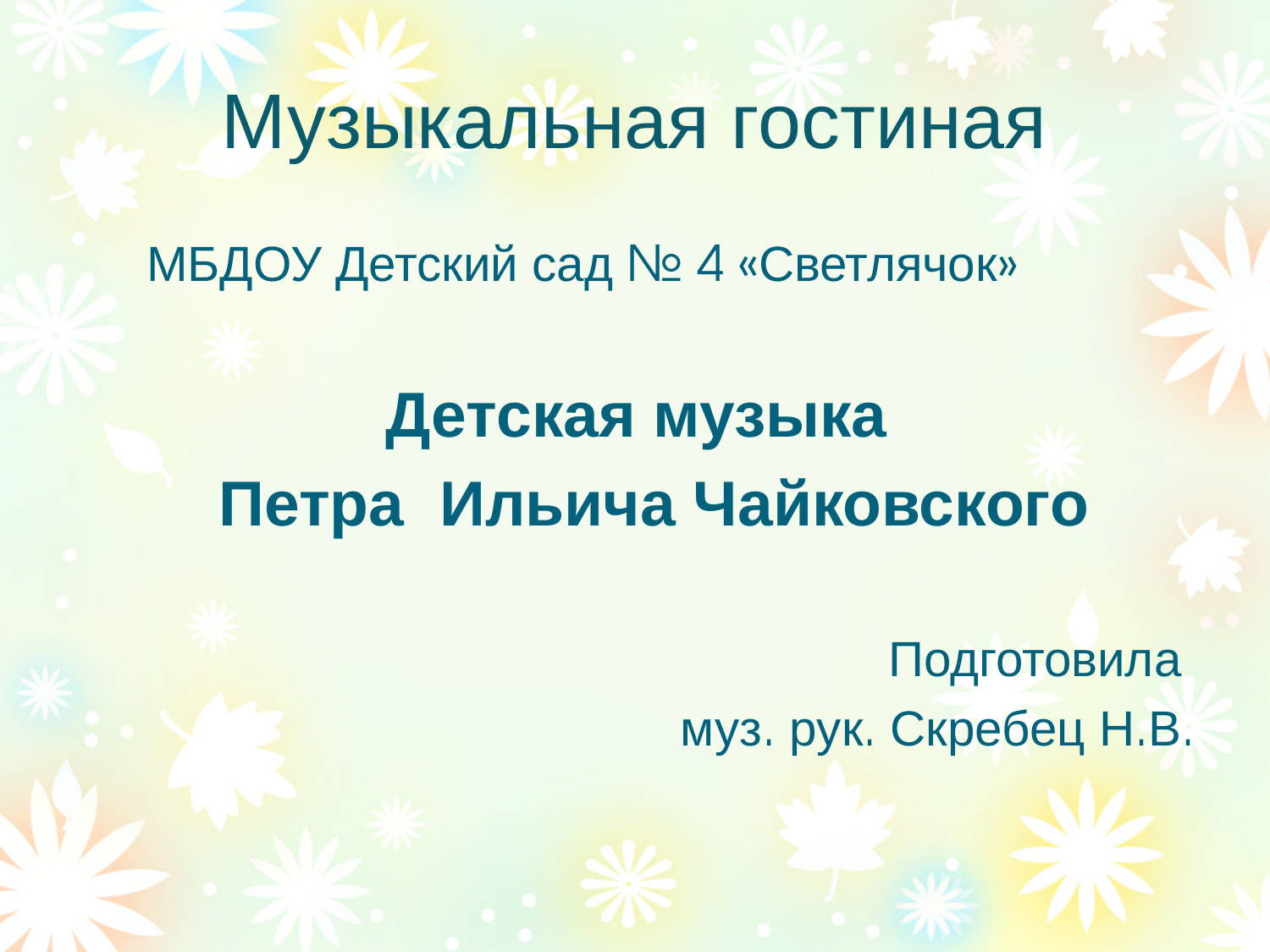

Музыкальная гостиная
     МБДОУ Детский сад № 4 «Светлячок»

Детская музыка
  Петра  Ильича Чайковского

Подготовила
 муз. рук. Скребец Н.В.